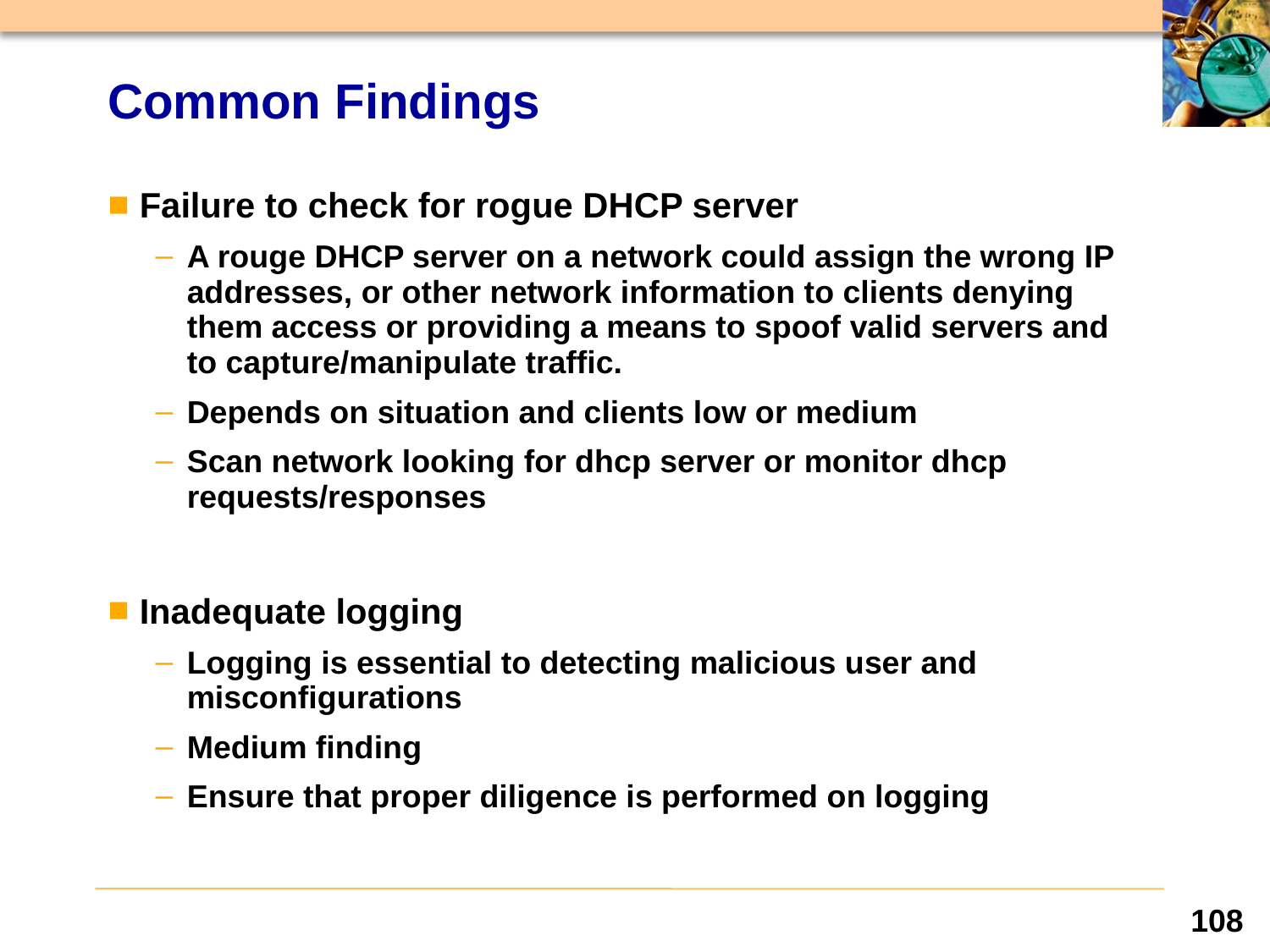

# Common Findings
Failure to check for rogue DHCP server
A rouge DHCP server on a network could assign the wrong IP addresses, or other network information to clients denying them access or providing a means to spoof valid servers and to capture/manipulate traffic.
Depends on situation and clients low or medium
Scan network looking for dhcp server or monitor dhcp requests/responses

Inadequate logging
Logging is essential to detecting malicious user and misconfigurations
Medium finding
Ensure that proper diligence is performed on logging